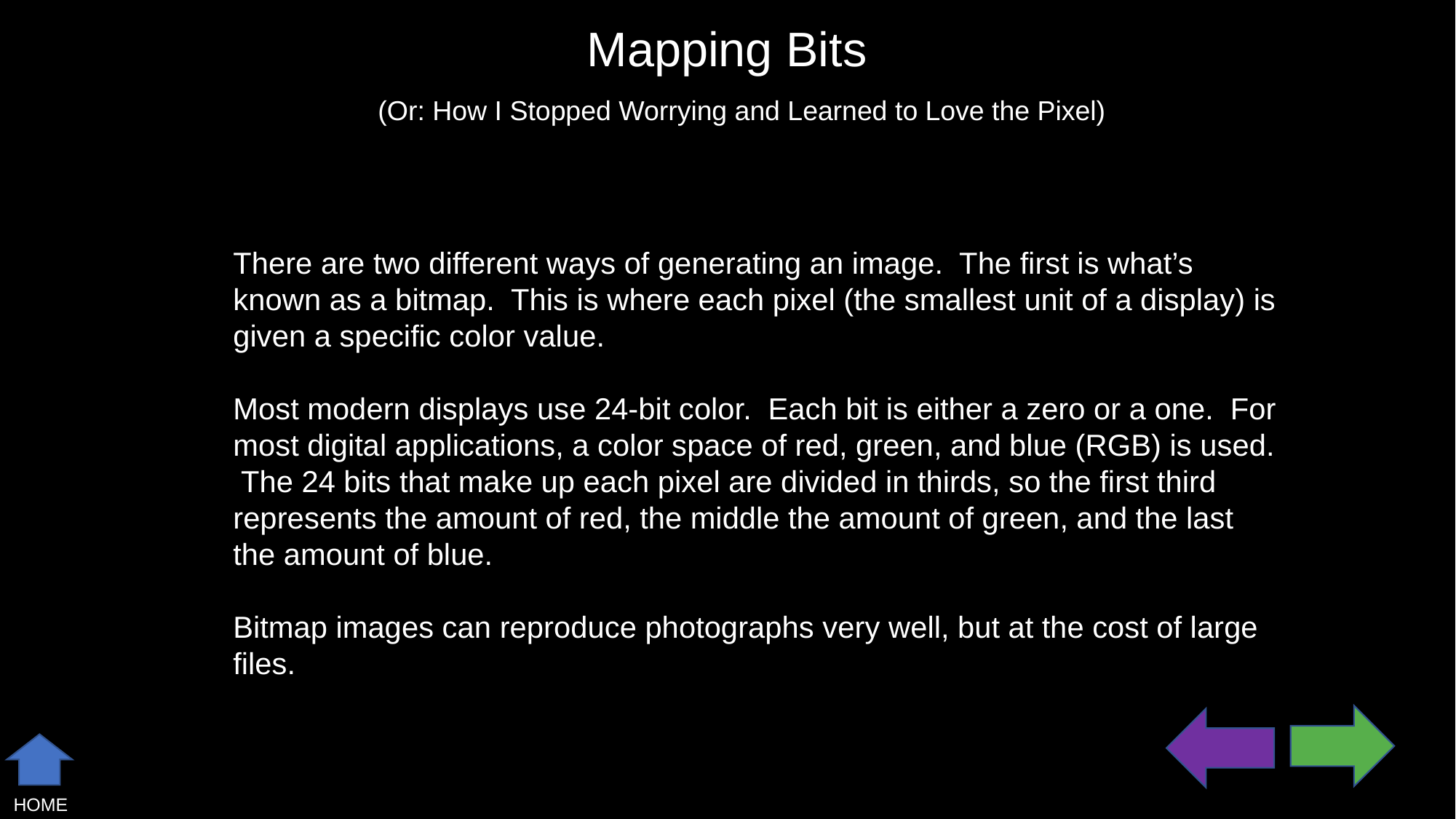

Mapping Bits
(Or: How I Stopped Worrying and Learned to Love the Pixel)
There are two different ways of generating an image.  The first is what’s known as a bitmap.  This is where each pixel (the smallest unit of a display) is given a specific color value.

Most modern displays use 24-bit color.  Each bit is either a zero or a one.  For most digital applications, a color space of red, green, and blue (RGB) is used.  The 24 bits that make up each pixel are divided in thirds, so the first third represents the amount of red, the middle the amount of green, and the last the amount of blue.

Bitmap images can reproduce photographs very well, but at the cost of large files.

HOME